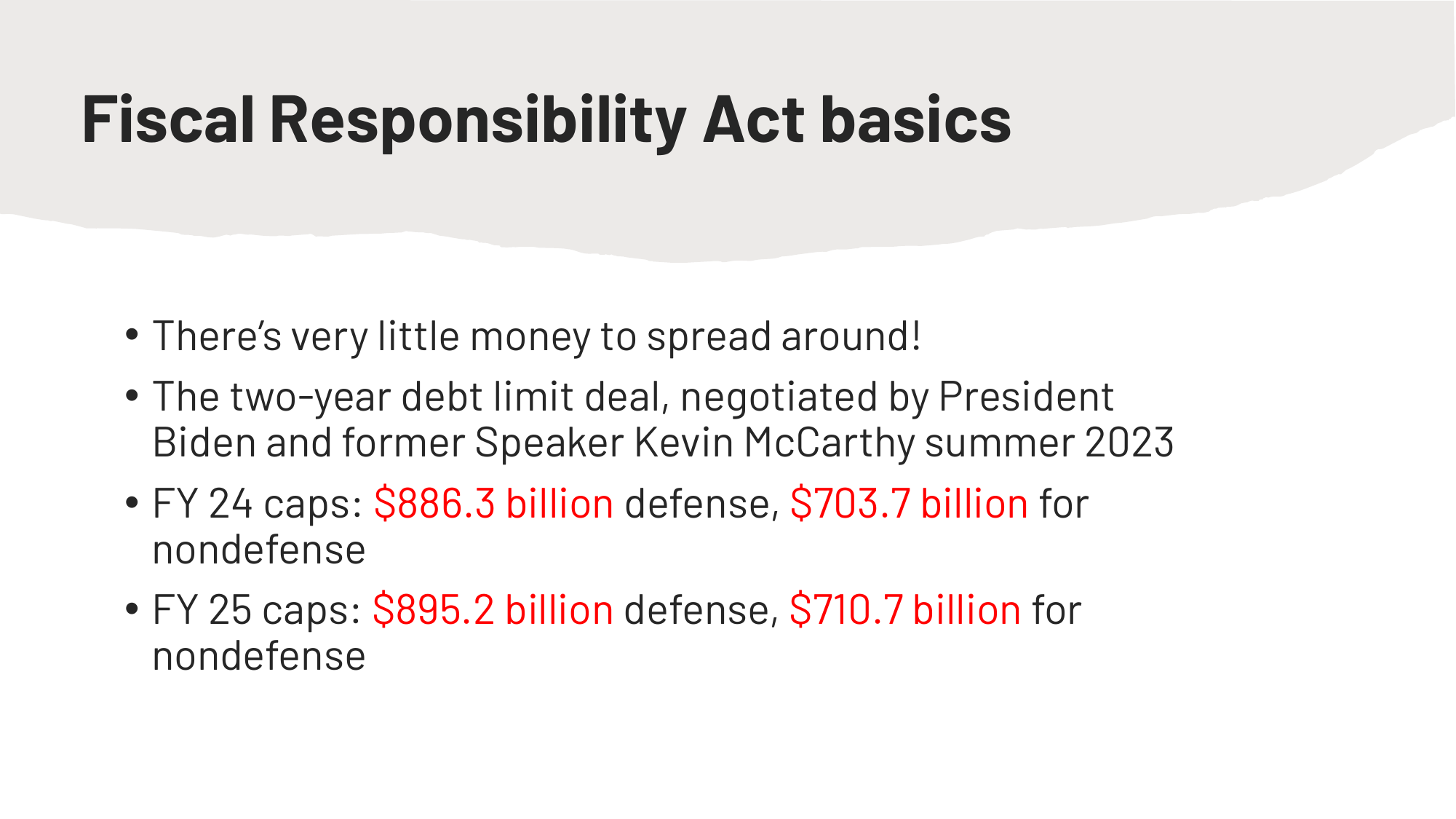

# Fiscal Responsibility Act basics
There’s very little money to spread around!
The two-year debt limit deal, negotiated by President Biden and former Speaker Kevin McCarthy summer 2023
FY 24 caps: $886.3 billion defense, $703.7 billion for nondefense
FY 25 caps: $895.2 billion defense, $710.7 billion for nondefense